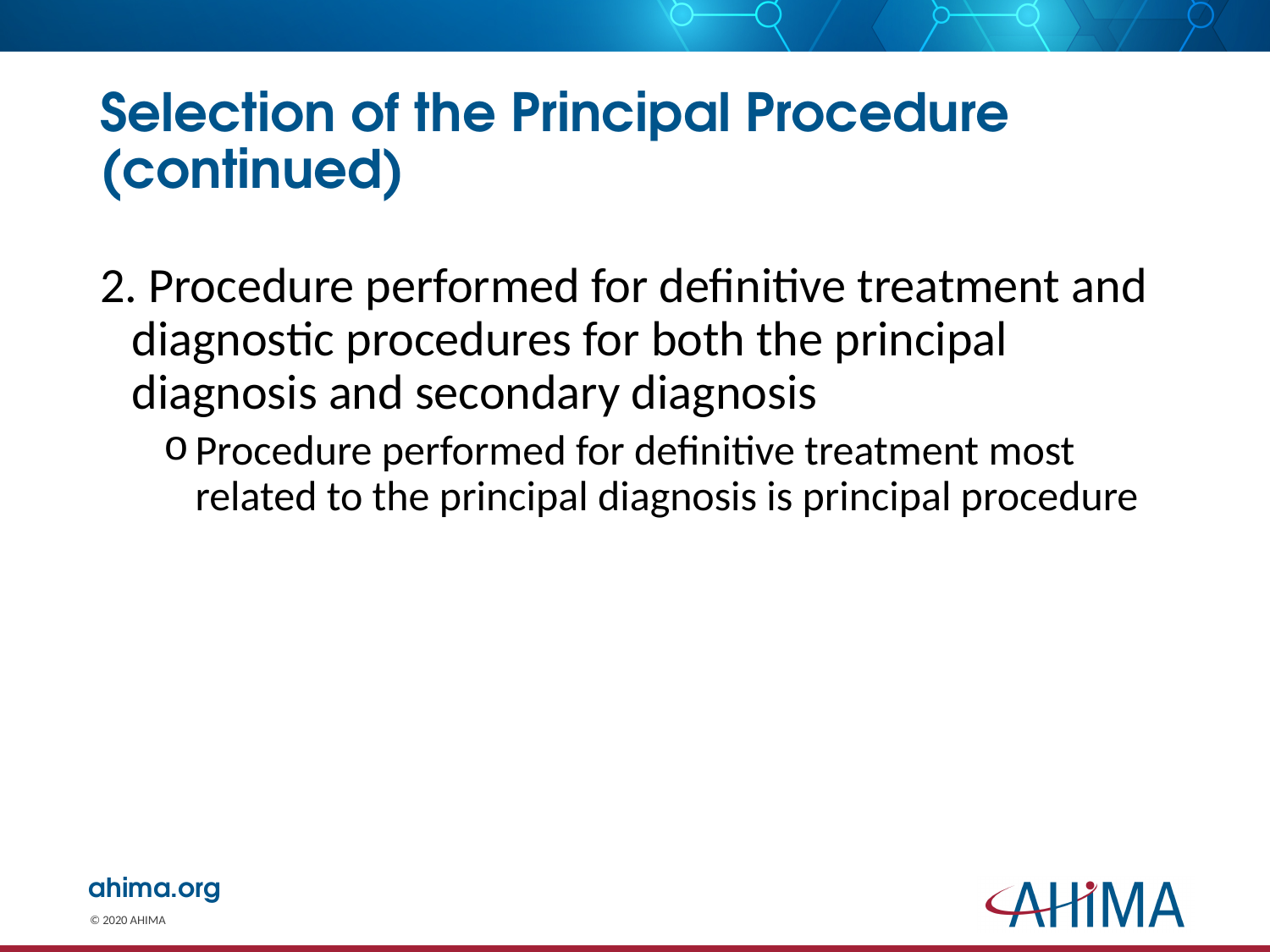

# Selection of the Principal Procedure (continued)
2. Procedure performed for definitive treatment and diagnostic procedures for both the principal diagnosis and secondary diagnosis
Procedure performed for definitive treatment most related to the principal diagnosis is principal procedure